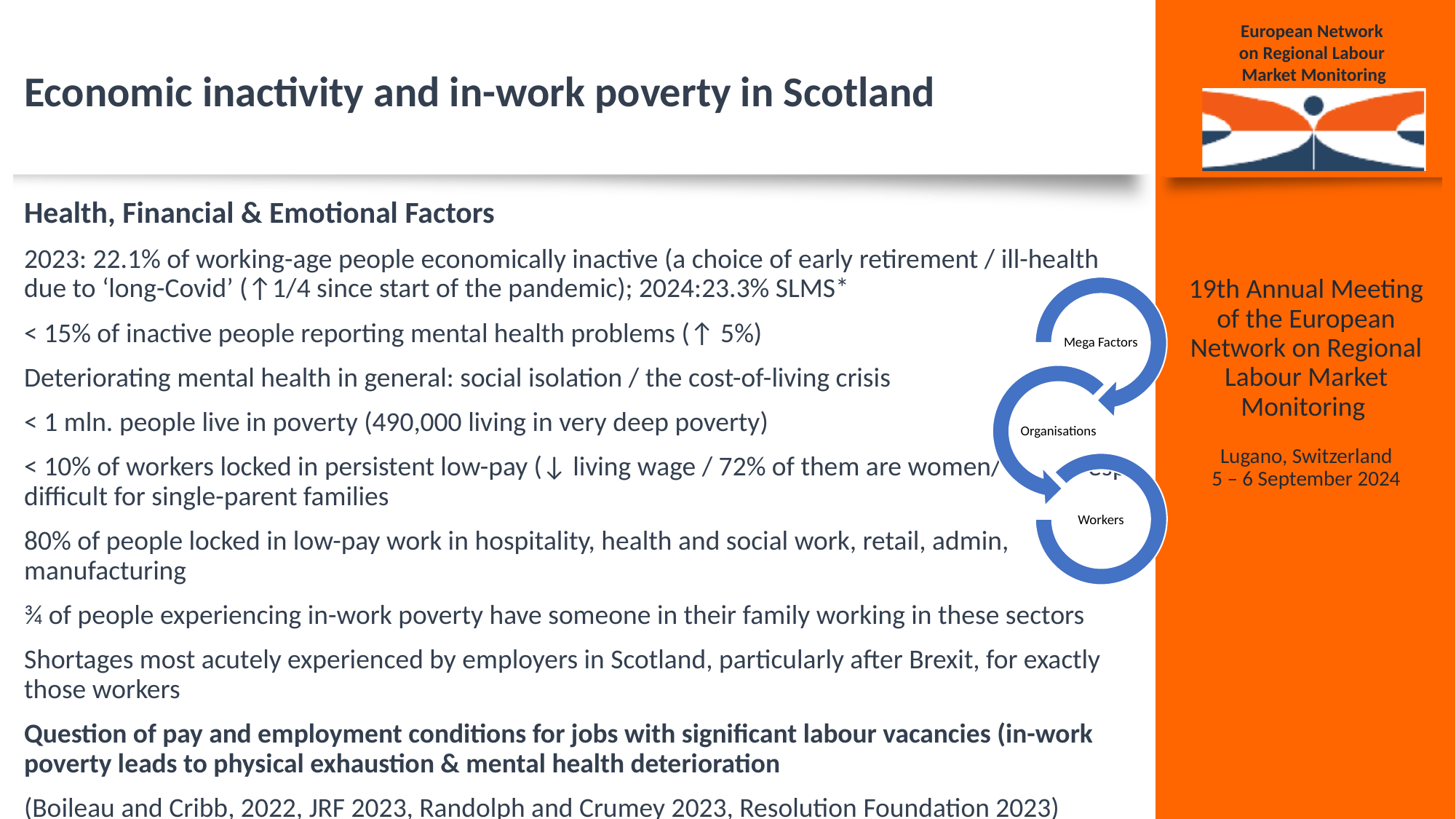

# Economic inactivity and in-work poverty in Scotland
Health, Financial & Emotional Factors
2023: 22.1% of working-age people economically inactive (a choice of early retirement / ill-health due to ‘long-Covid’ (↑1/4 since start of the pandemic); 2024:23.3% SLMS*
< 15% of inactive people reporting mental health problems (↑ 5%)
Deteriorating mental health in general: social isolation / the cost-of-living crisis
< 1 mln. people live in poverty (490,000 living in very deep poverty)
< 10% of workers locked in persistent low-pay (↓ living wage / 72% of them are women/              esp. difficult for single-parent families
80% of people locked in low-pay work in hospitality, health and social work, retail, admin, manufacturing
¾ of people experiencing in-work poverty have someone in their family working in these sectors
Shortages most acutely experienced by employers in Scotland, particularly after Brexit, for exactly those workers
Question of pay and employment conditions for jobs with significant labour vacancies (in-work poverty leads to physical exhaustion & mental health deterioration
(Boileau and Cribb, 2022, JRF 2023, Randolph and Crumey 2023, Resolution Foundation 2023)
Mega Factors
Organisations
Workers